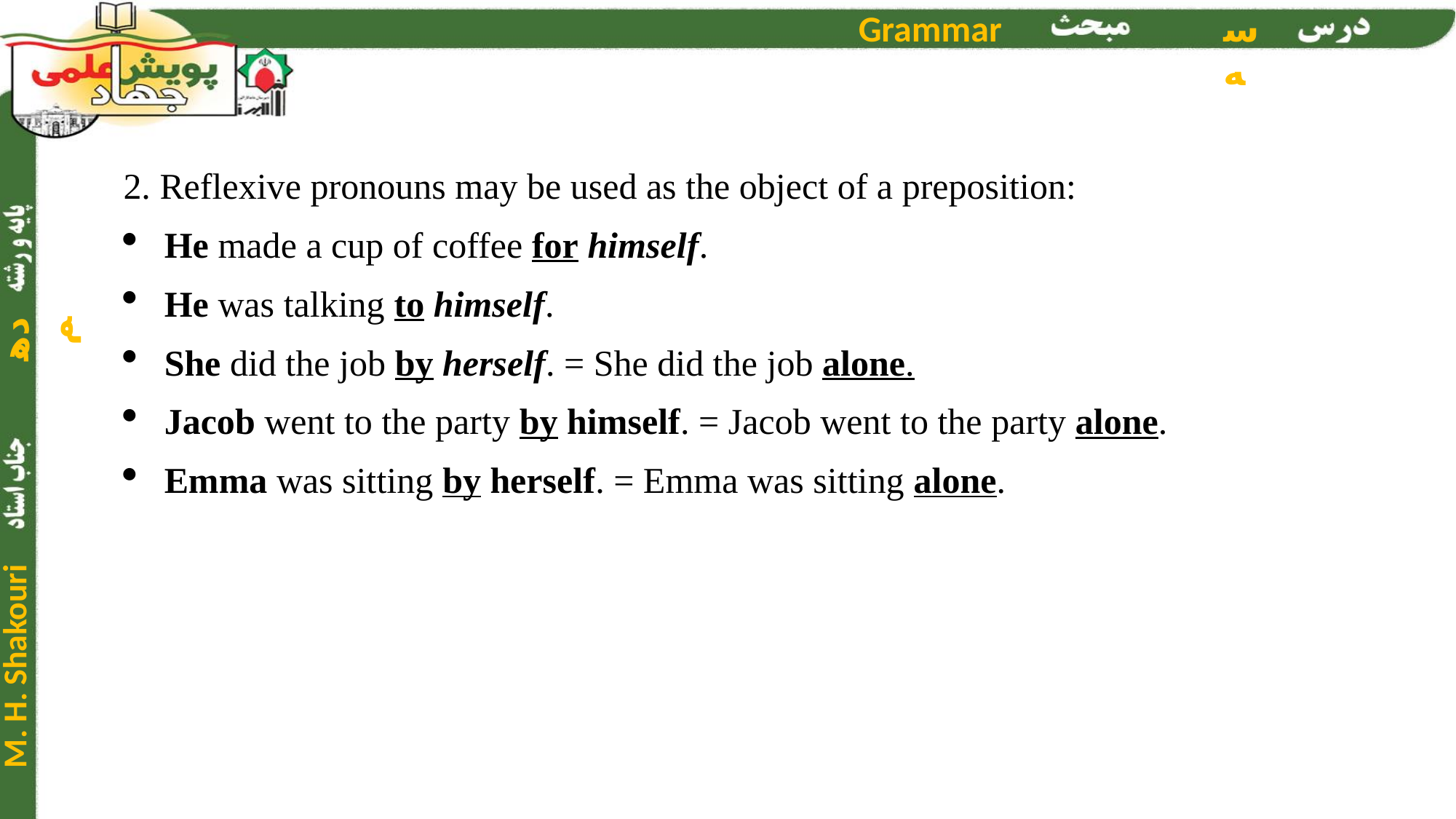

2. Reflexive pronouns may be used as the object of a preposition:
He made a cup of coffee for himself.
He was talking to himself.
She did the job by herself. = She did the job alone.
Jacob went to the party by himself. = Jacob went to the party alone.
Emma was sitting by herself. = Emma was sitting alone.